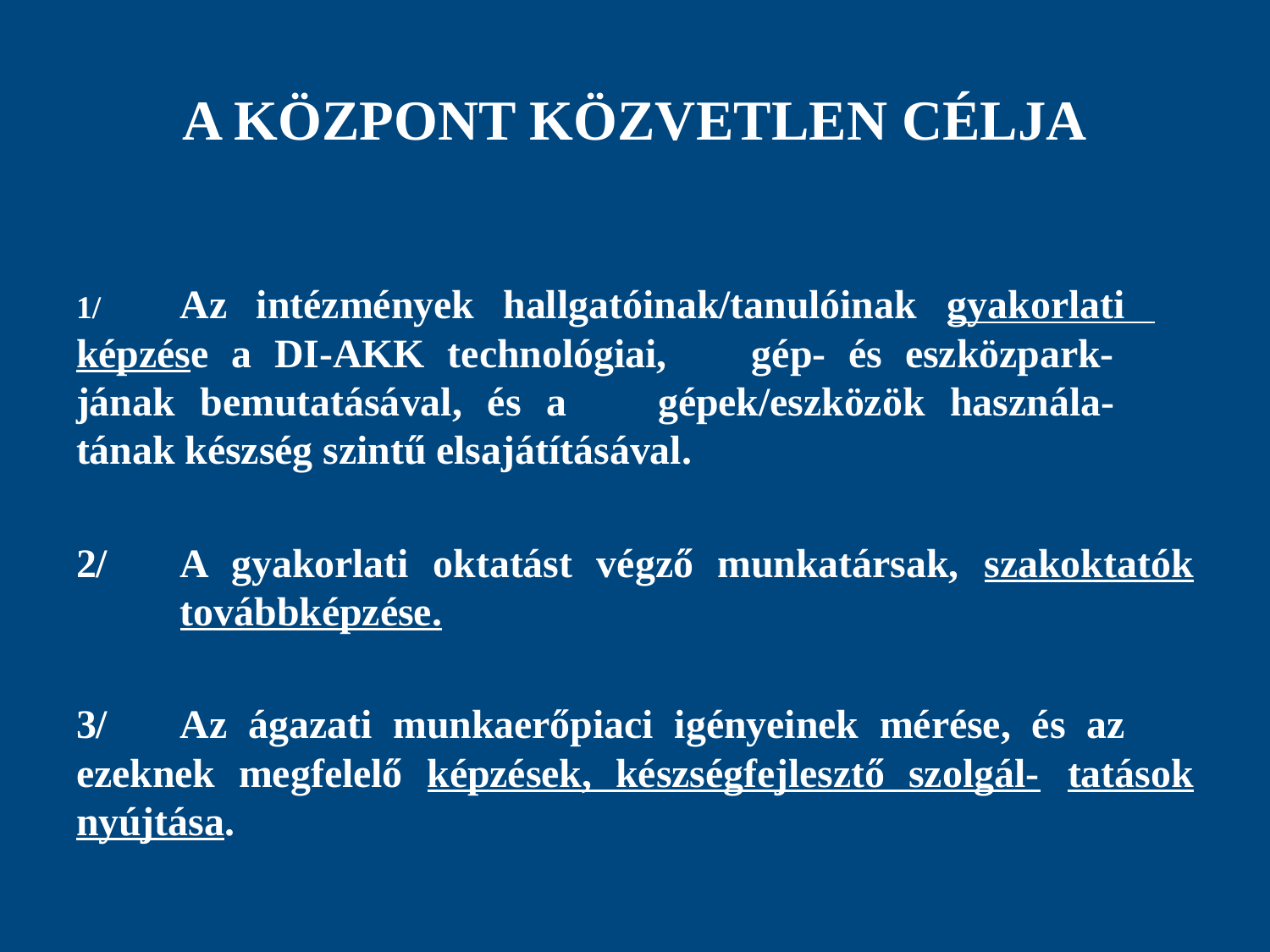

# A KÖZPONT KÖZVETLEN CÉLJA

1/	Az intézmények hallgatóinak/tanulóinak gyakorlati 	képzése a DI-AKK technológiai, 	gép- és eszközpark-	jának bemutatásával, és a 	gépek/eszközök használa-	tának készség szintű elsajátításával.

2/	A gyakorlati oktatást végző munkatársak, szakoktatók 	továbbképzése.

3/	Az ágazati munkaerőpiaci igényeinek mérése, és az 	ezeknek megfelelő képzések, készségfejlesztő szolgál-	tatások nyújtása.